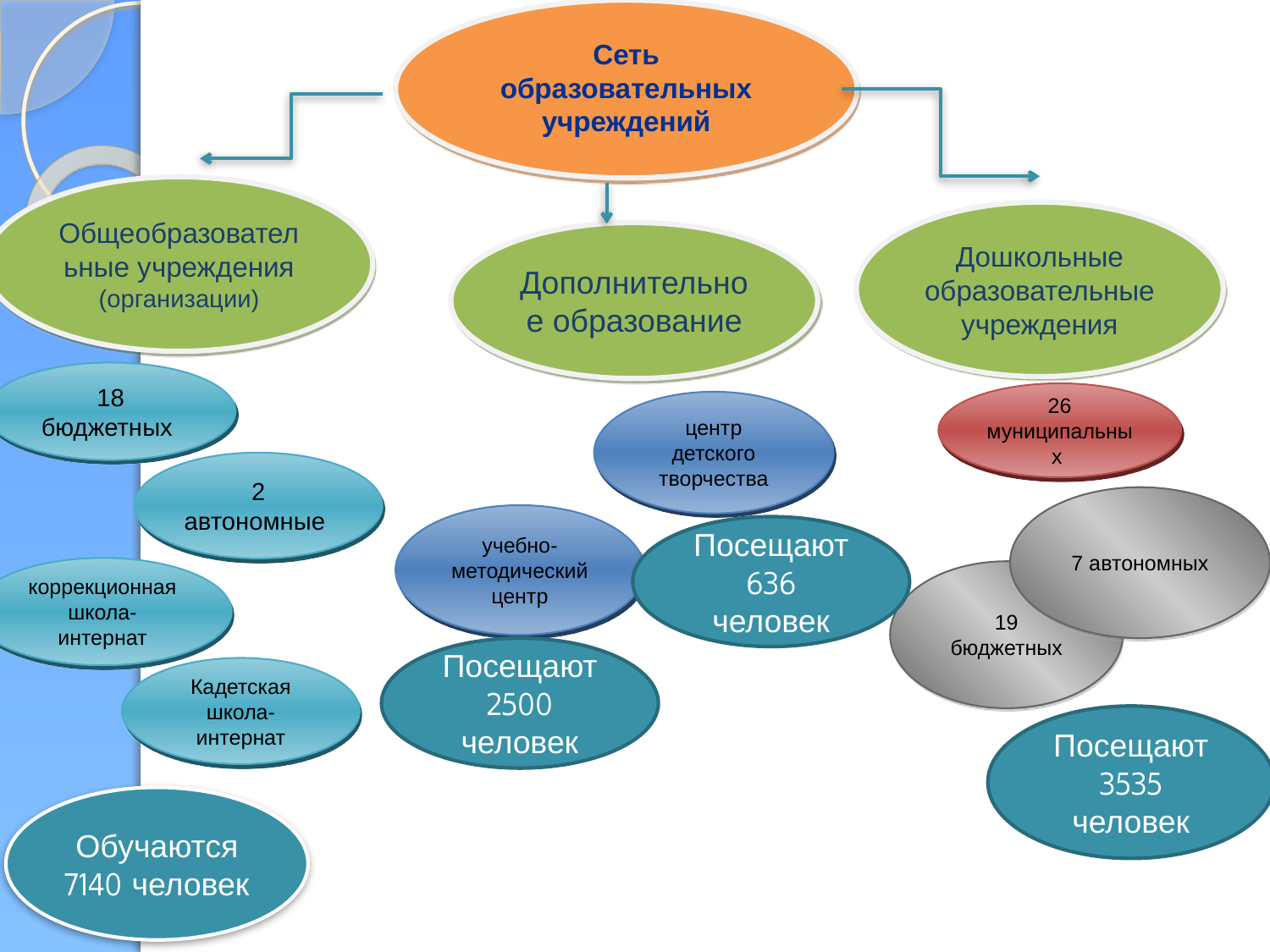

Сеть образовательных учреждений

Общеобразовательные учреждения (организации)
Дошкольные образовательные учреждения
Дополнительное образование
18 бюджетных
26 муниципальных
центр детского творчества
2 автономные
7 автономных
учебно- методический центр
Посещают 636 человек
коррекционная школа-интернат
19 бюджетных
Посещают 2500 человек
Кадетская школа-интернат
Посещают 3535 человек
Обучаются 7140 человек